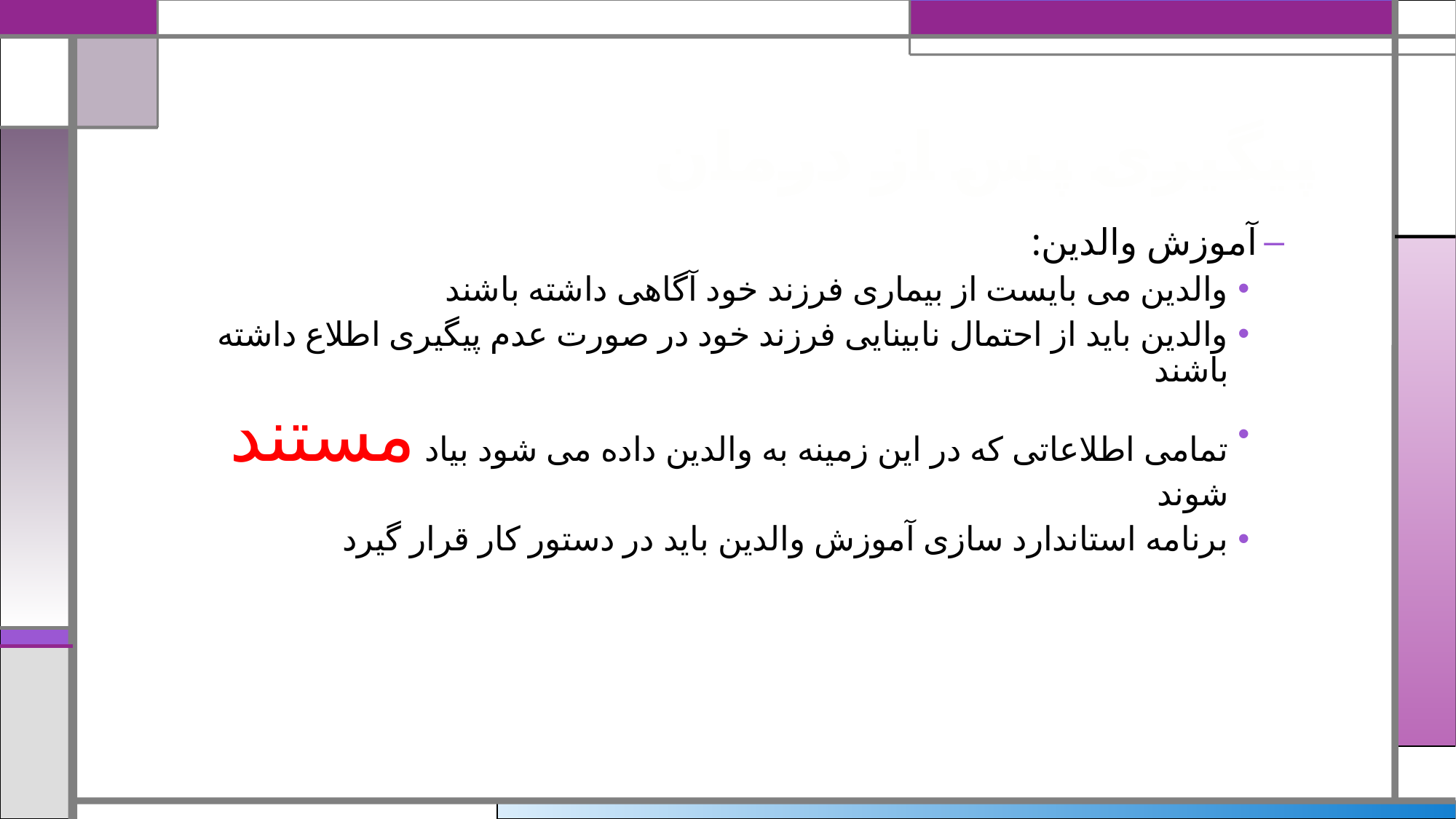

# پیگیری پس از درمان
آموزش والدین:
والدین می بایست از بیماری فرزند خود آگاهی داشته باشند
والدین باید از احتمال نابینایی فرزند خود در صورت عدم پیگیری اطلاع داشته باشند
تمامی اطلاعاتی که در این زمینه به والدین داده می شود بیاد مستند شوند
برنامه استاندارد سازی آموزش والدین باید در دستور کار قرار گیرد